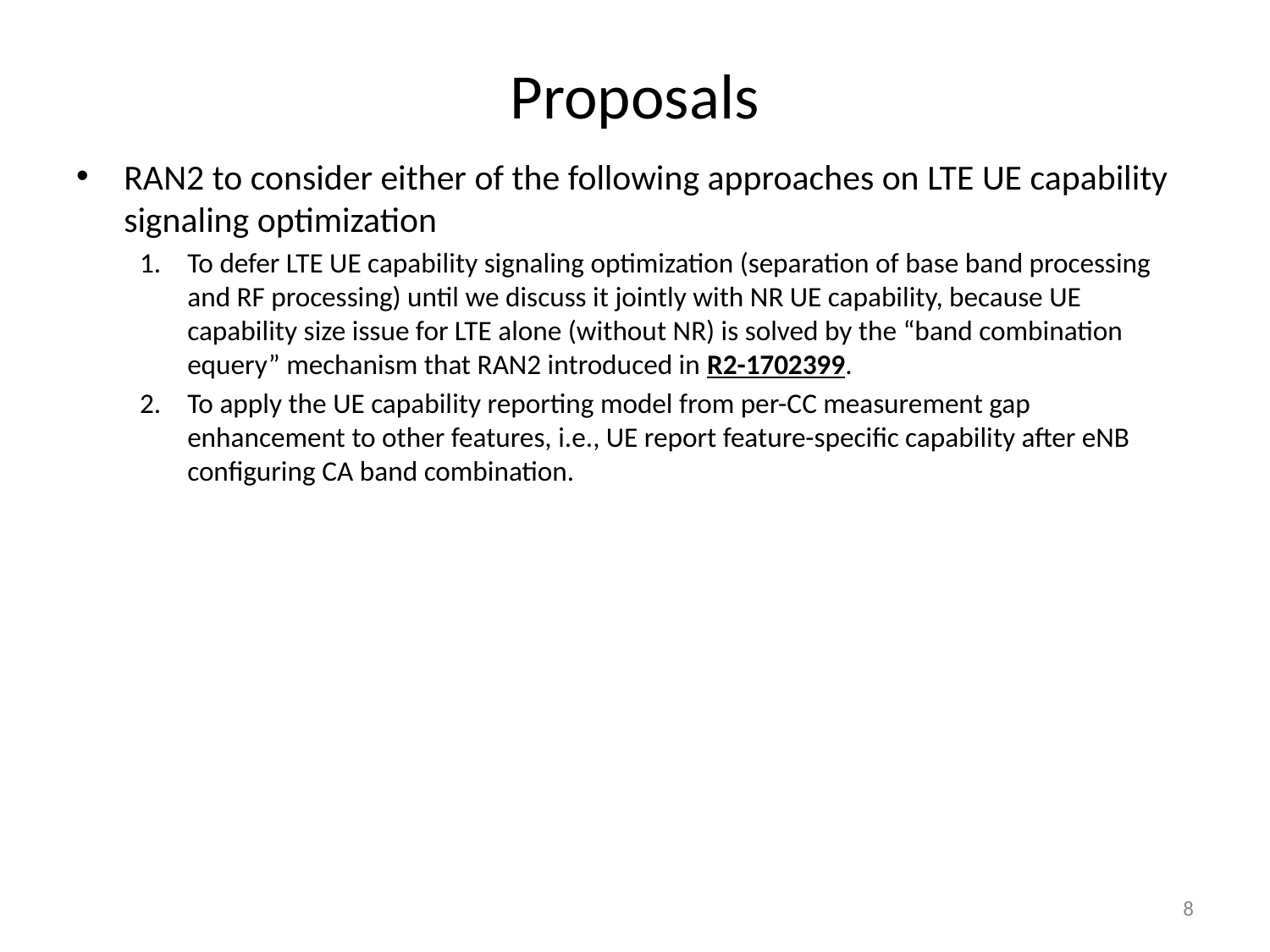

# Proposals
RAN2 to consider either of the following approaches on LTE UE capability signaling optimization
To defer LTE UE capability signaling optimization (separation of base band processing and RF processing) until we discuss it jointly with NR UE capability, because UE capability size issue for LTE alone (without NR) is solved by the “band combination equery” mechanism that RAN2 introduced in R2-1702399.
To apply the UE capability reporting model from per-CC measurement gap enhancement to other features, i.e., UE report feature-specific capability after eNB configuring CA band combination.

8